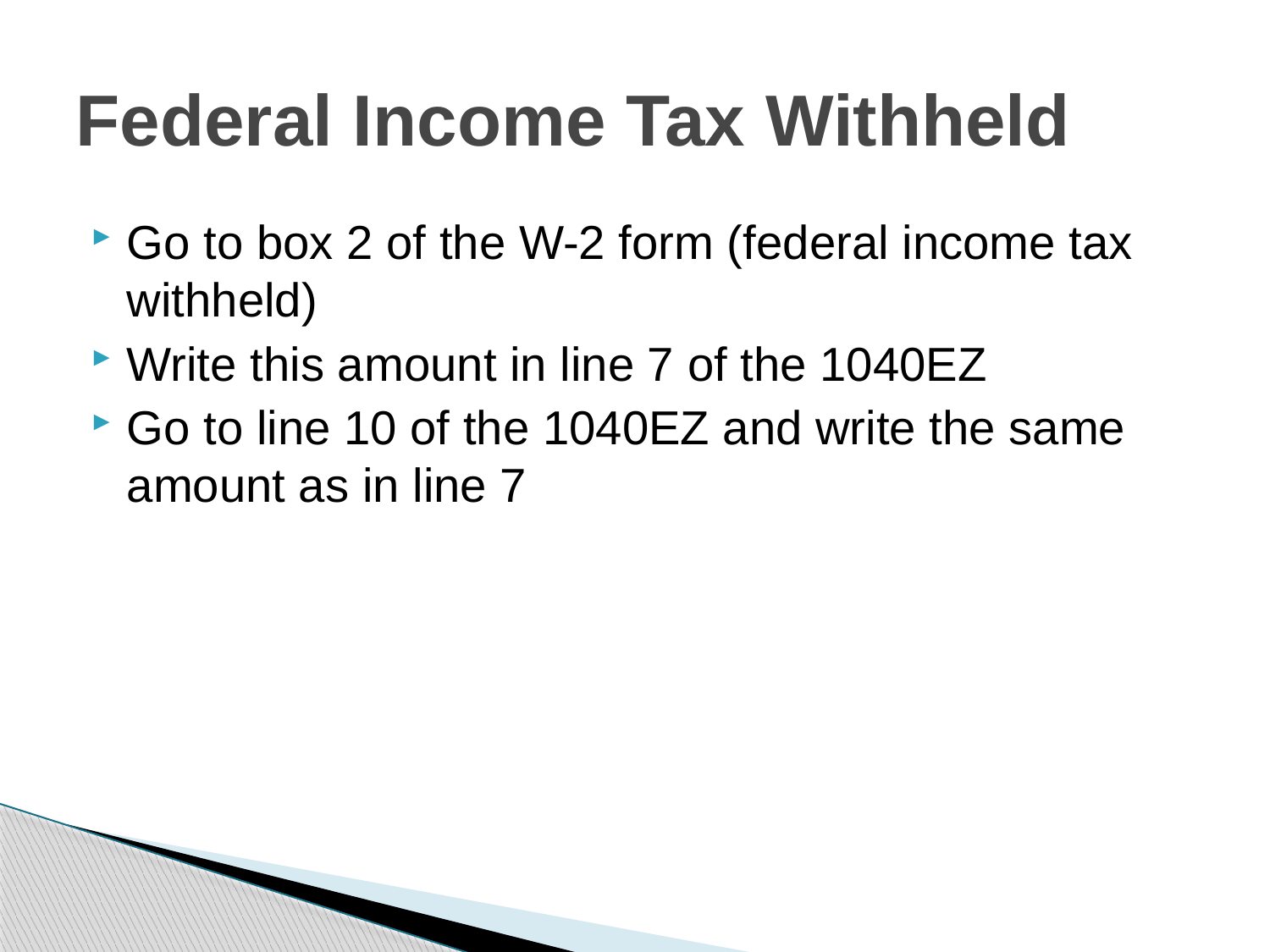

# Federal Income Tax Withheld
Go to box 2 of the W-2 form (federal income tax withheld)
Write this amount in line 7 of the 1040EZ
Go to line 10 of the 1040EZ and write the same amount as in line 7